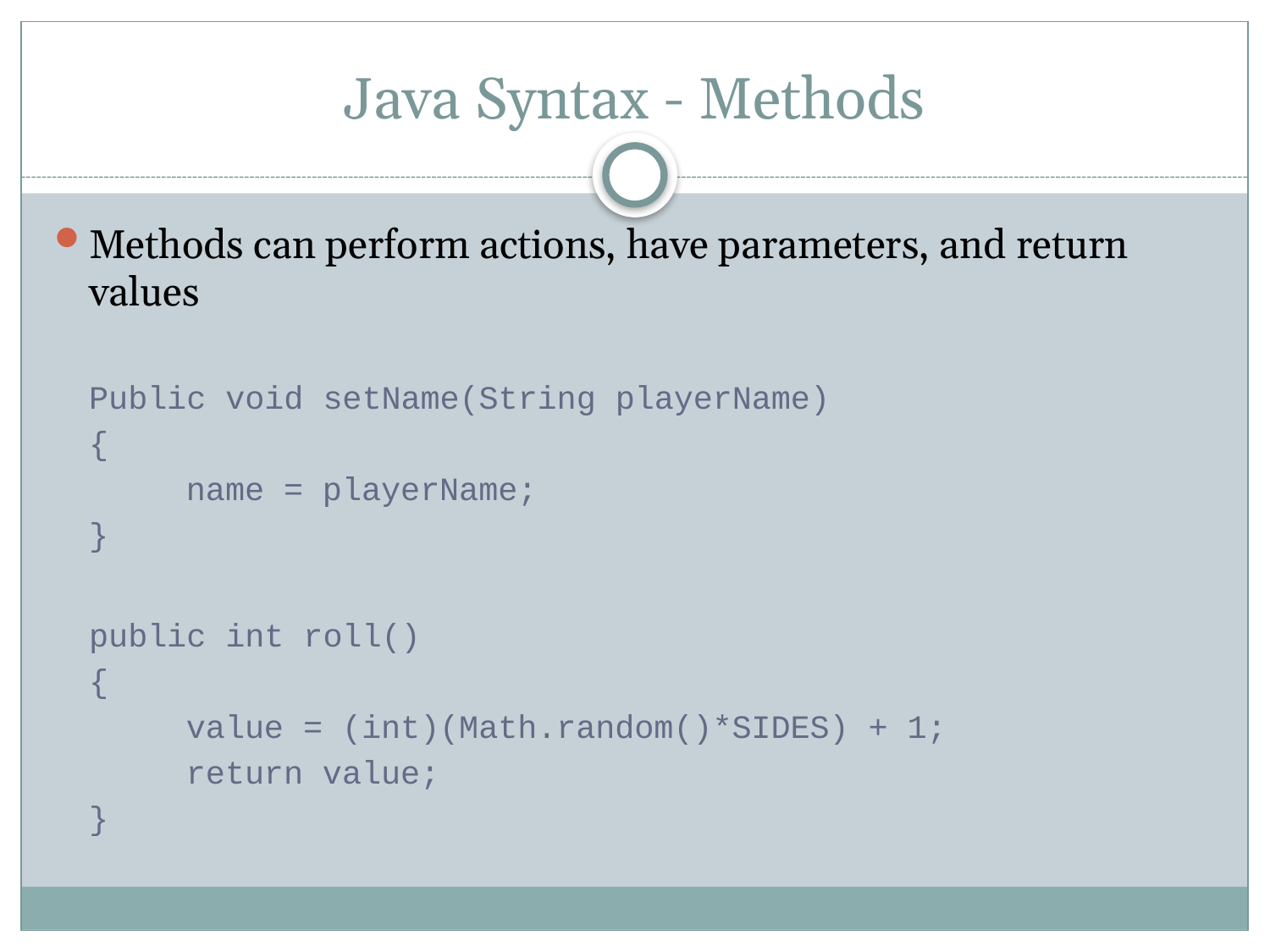

# Java Syntax - Methods
Methods can perform actions, have parameters, and return values

Public void setName(String playerName)
{
     name = playerName;
}

public int roll()
{
     value = (int)(Math.random()*SIDES) + 1;
     return value;
}